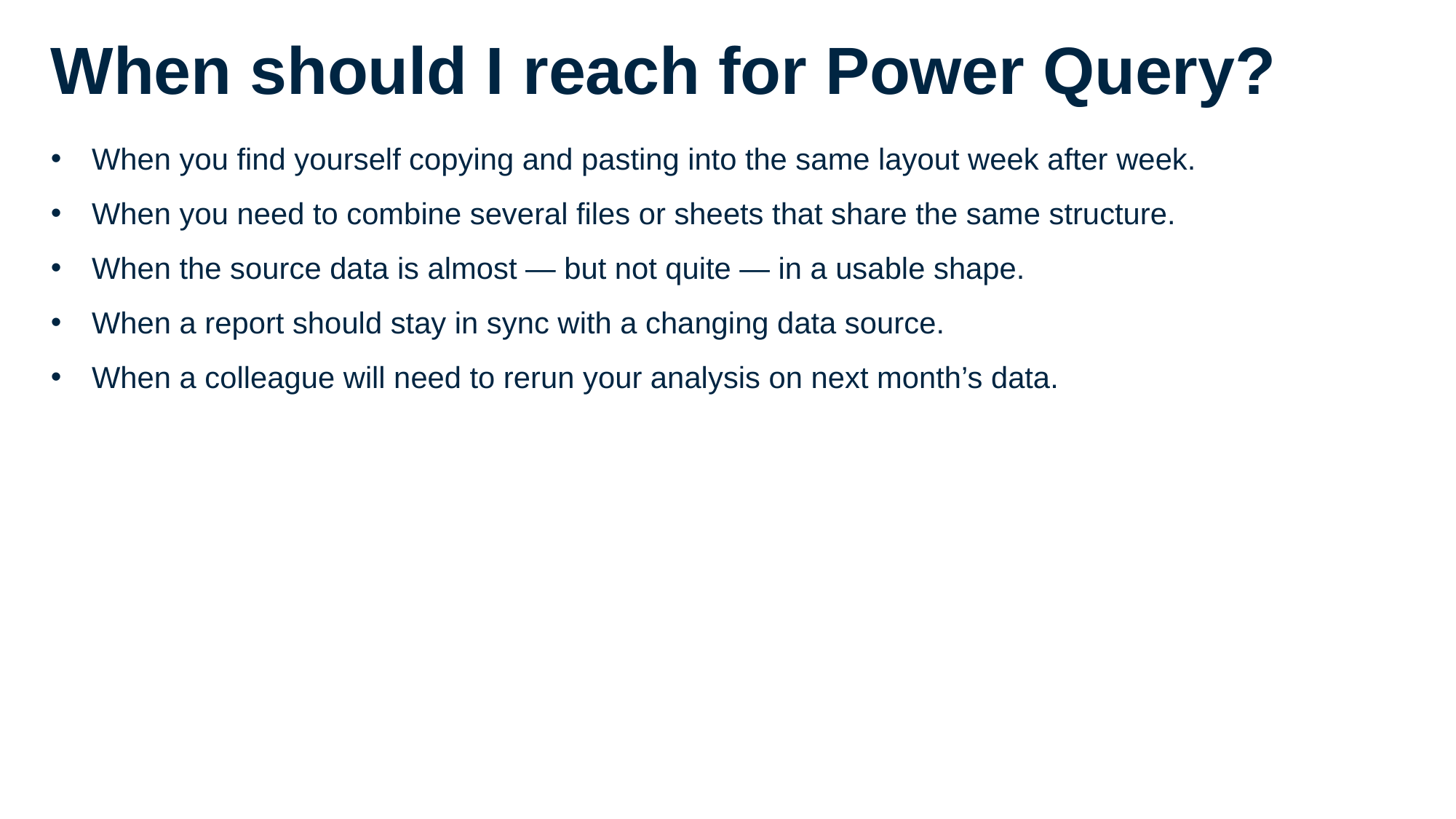

# When should I reach for Power Query?
When you find yourself copying and pasting into the same layout week after week.
When you need to combine several files or sheets that share the same structure.
When the source data is almost — but not quite — in a usable shape.
When a report should stay in sync with a changing data source.
When a colleague will need to rerun your analysis on next month’s data.